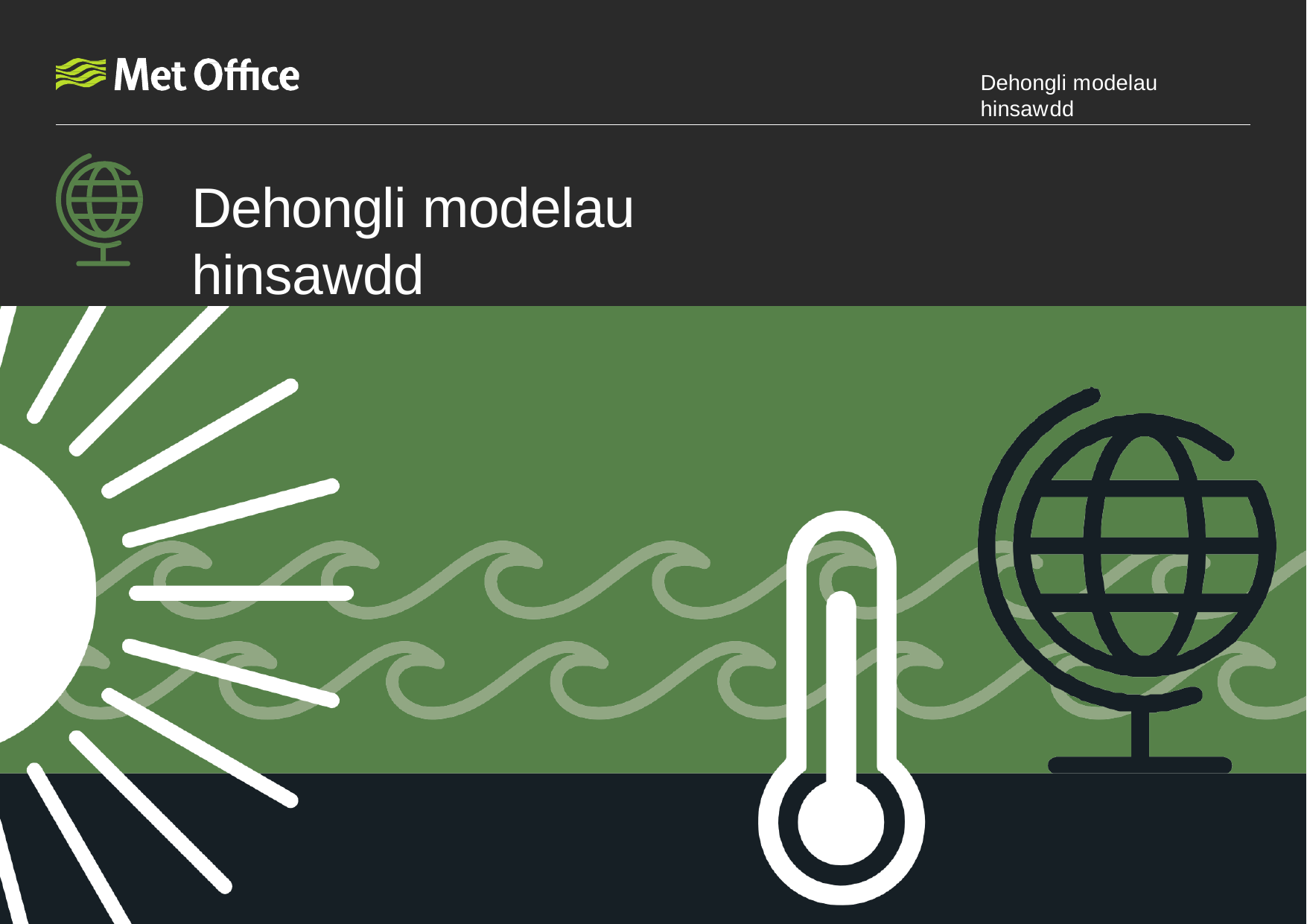

Dehongli modelau hinsawdd
# Dehongli modelau hinsawdd